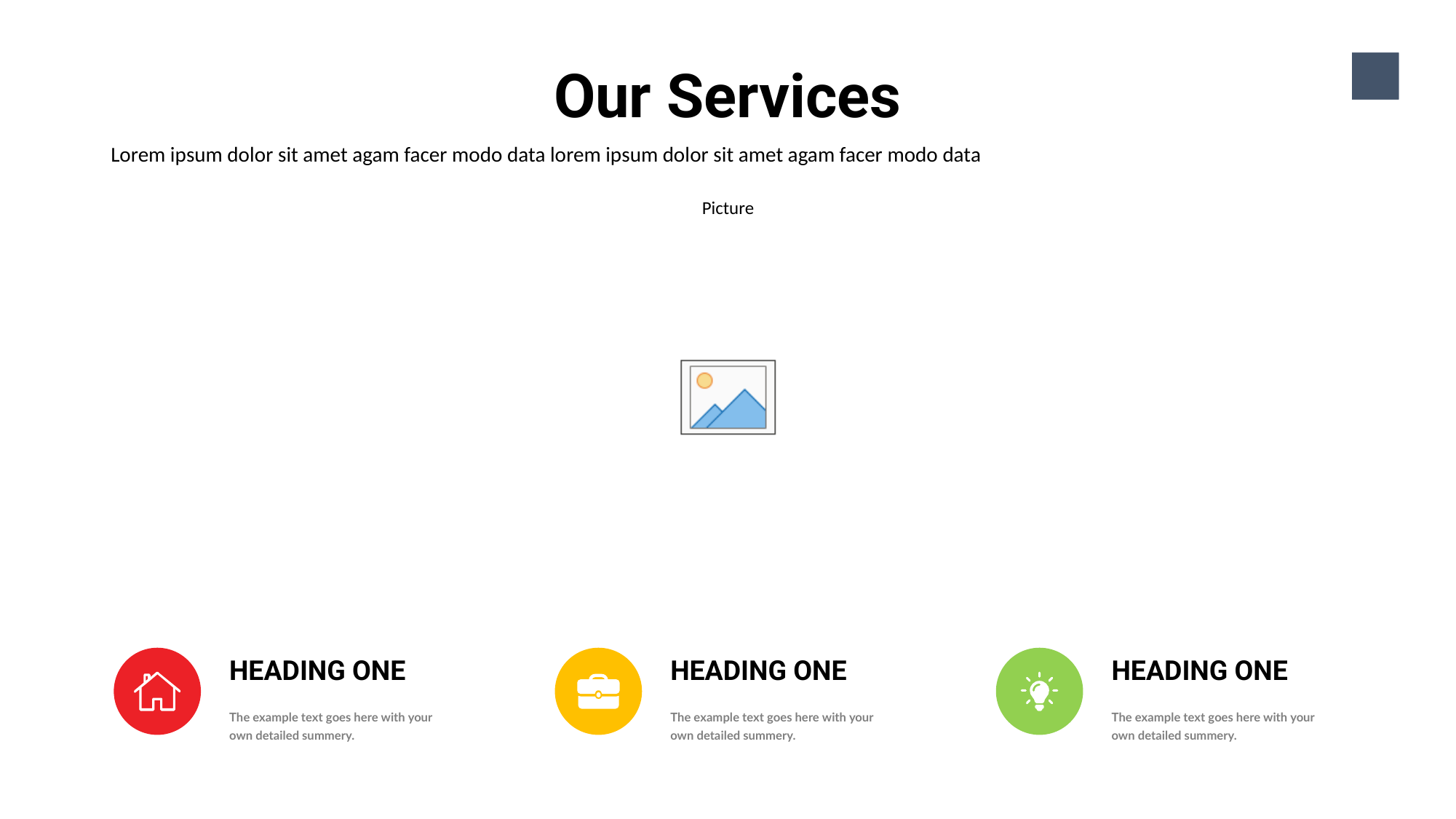

Our Services
7
Lorem ipsum dolor sit amet agam facer modo data lorem ipsum dolor sit amet agam facer modo data

HEADING ONE
The example text goes here with your own detailed summery.

HEADING ONE

HEADING ONE

The example text goes here with your own detailed summery.
The example text goes here with your own detailed summery.